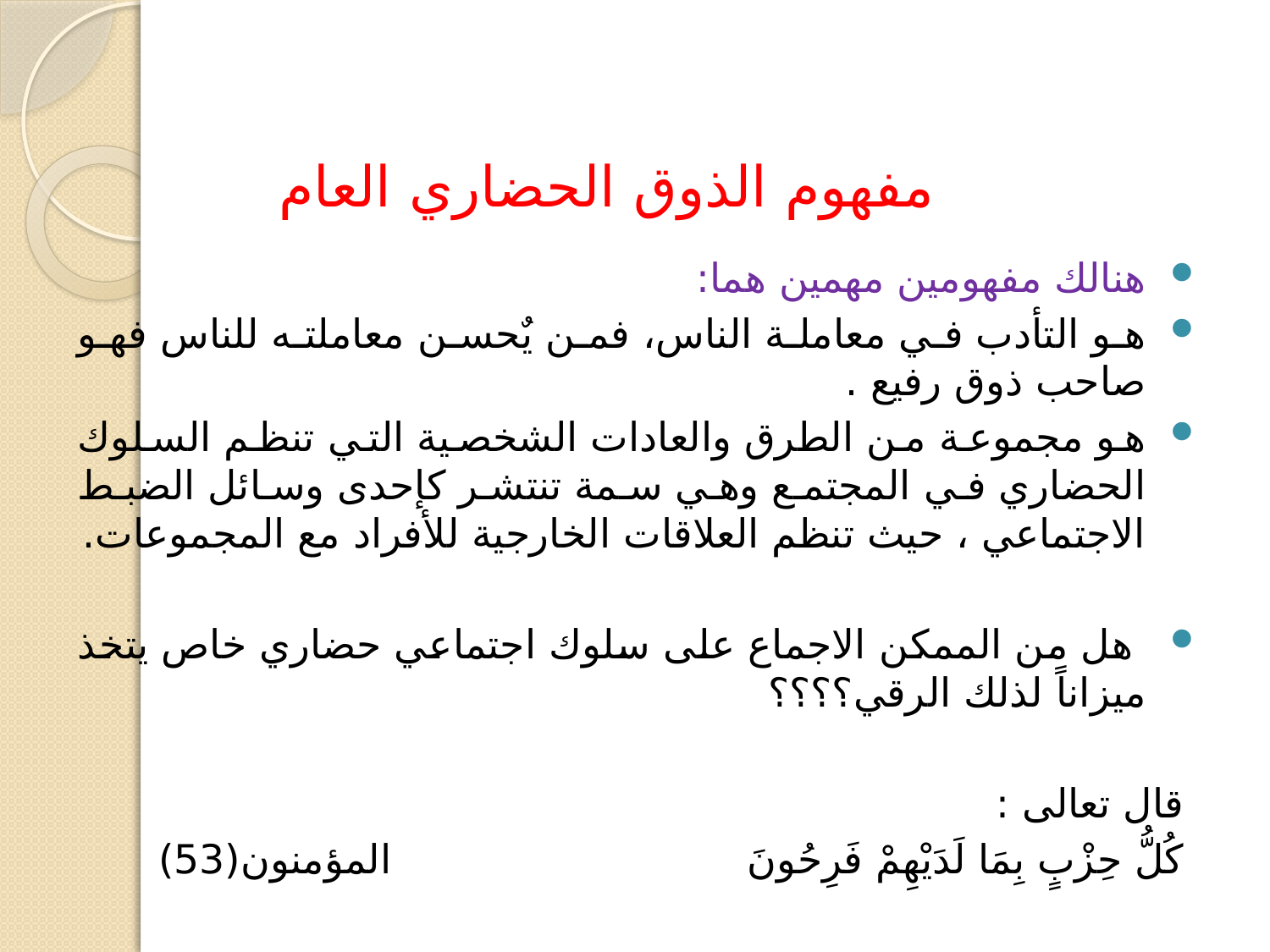

# مفهوم الذوق الحضاري العام
هنالك مفهومين مهمين هما:
هو التأدب في معاملة الناس، فمن يٌحسن معاملته للناس فهو صاحب ذوق رفيع .
هو مجموعة من الطرق والعادات الشخصية التي تنظم السلوك الحضاري في المجتمع وهي سمة تنتشر كإحدى وسائل الضبط الاجتماعي ، حيث تنظم العلاقات الخارجية للأفراد مع المجموعات.

 هل من الممكن الاجماع على سلوك اجتماعي حضاري خاص يتخذ ميزاناً لذلك الرقي؟؟؟؟

قال تعالى :
كُلُّ حِزْبٍ بِمَا لَدَيْهِمْ فَرِحُونَ                            المؤمنون(53)